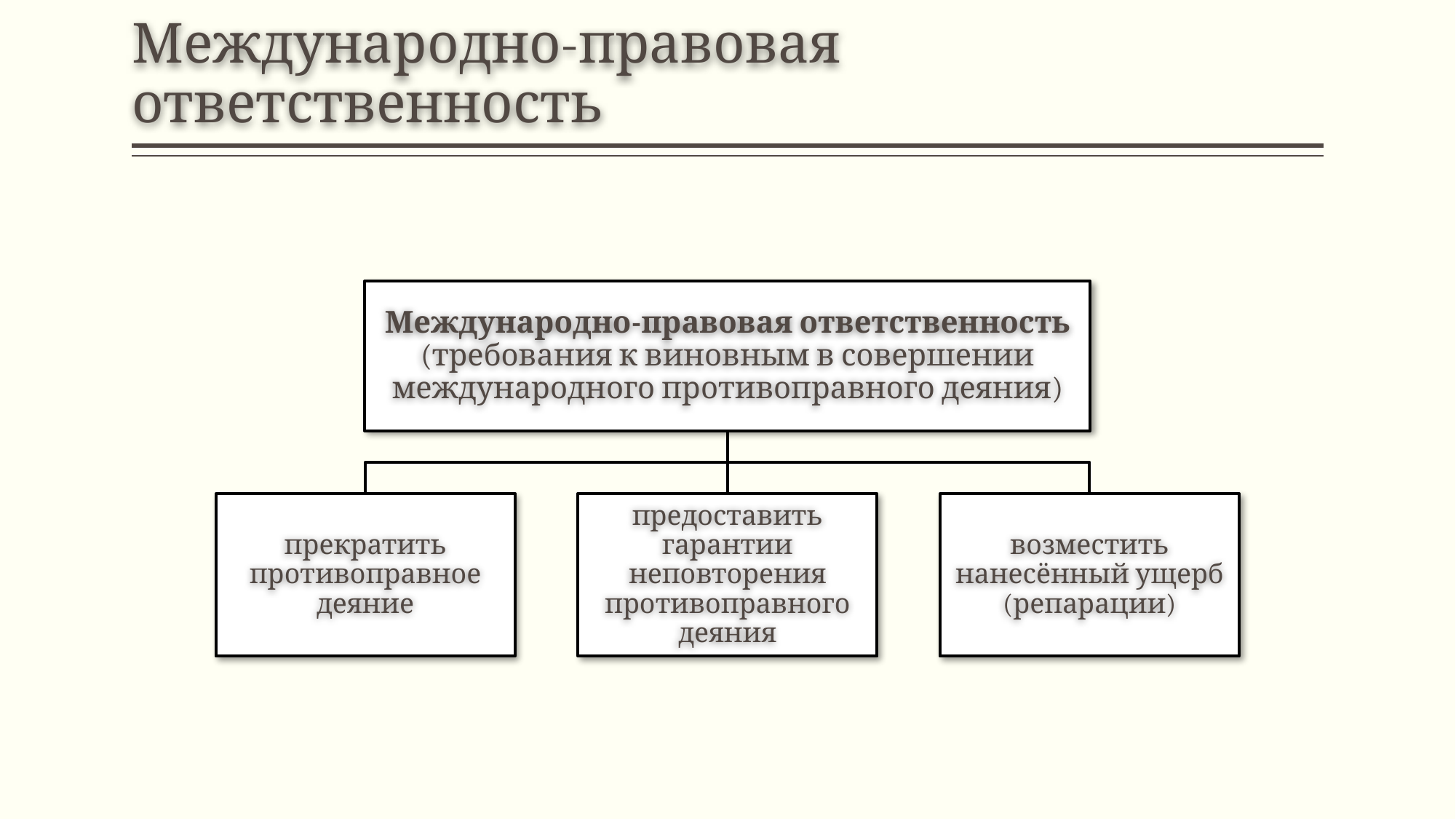

# Международно-правовая ответственность

Международно-правовая ответственность (требования к виновным в совершении международного противоправного деяния)

прекратить противоправное деяние

предоставить гарантии неповторения противоправного деяния

возместить нанесённый ущерб (репарации)